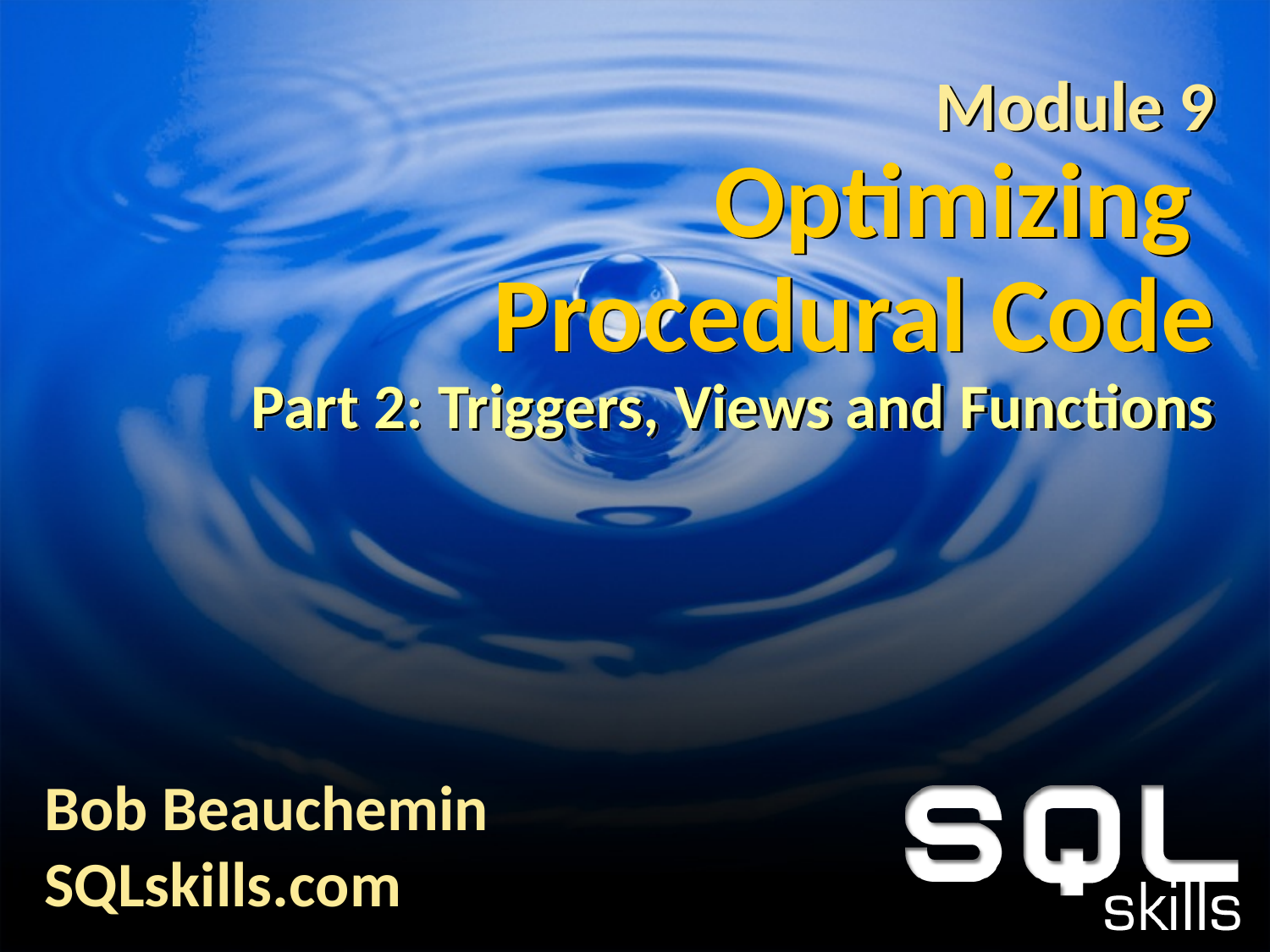

# Module 9 Optimizing Procedural Code Part 2: Triggers, Views and Functions